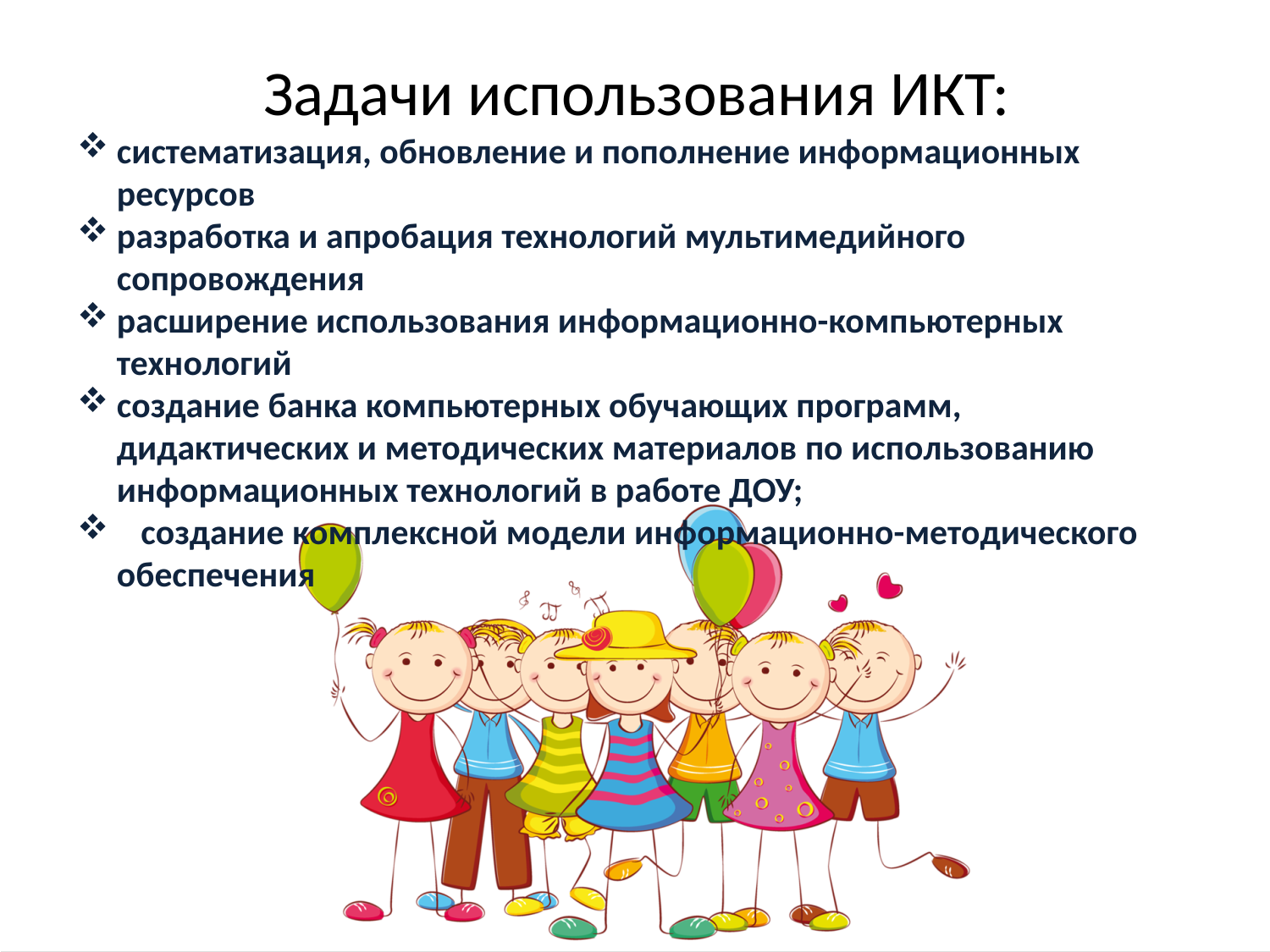

Задачи использования ИКТ:
систематизация, обновление и пополнение информационных ресурсов
разработка и апробация технологий мультимедийного сопровождения
расширение использования информационно-компьютерных технологий
создание банка компьютерных обучающих программ, дидактических и методических материалов по использованию информационных технологий в работе ДОУ;
   создание комплексной модели информационно-методического обеспечения